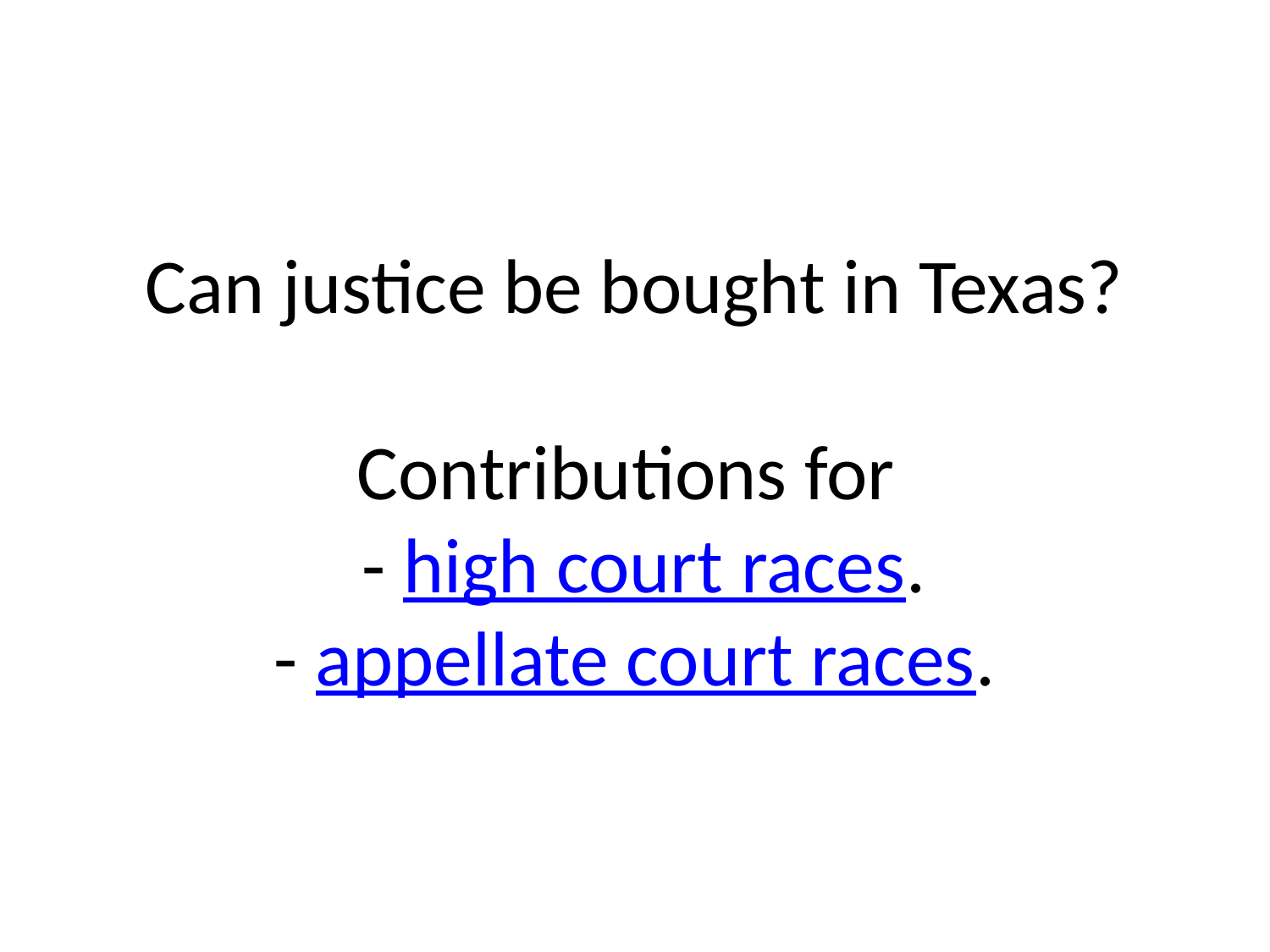

# Can justice be bought in Texas? Contributions for - high court races. - appellate court races.